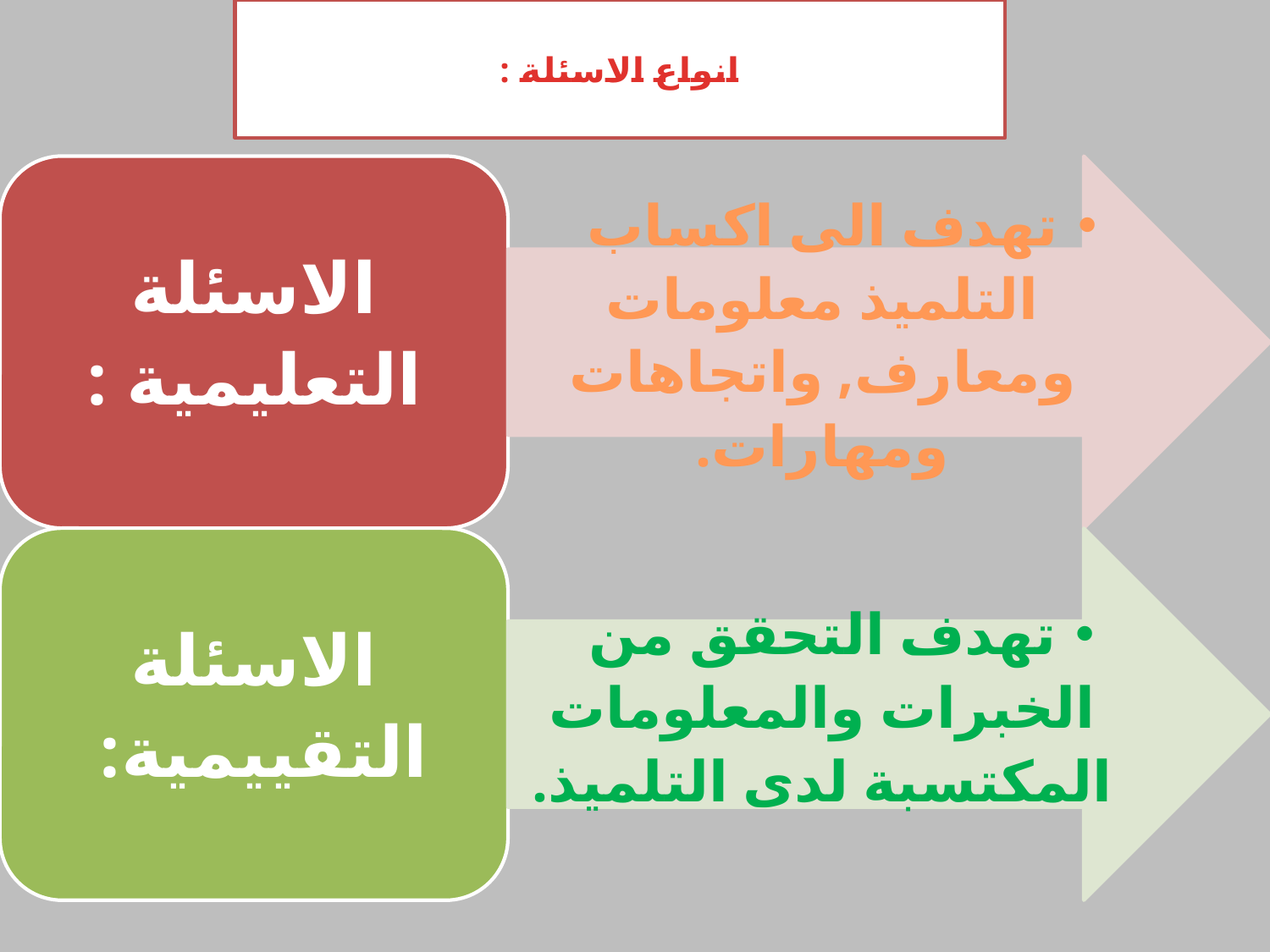

# انواع الاسئلة :
تهدف الى اكساب التلميذ معلومات ومعارف, واتجاهات ومهارات.
تهدف التحقق من الخبرات والمعلومات المكتسبة لدى التلميذ.